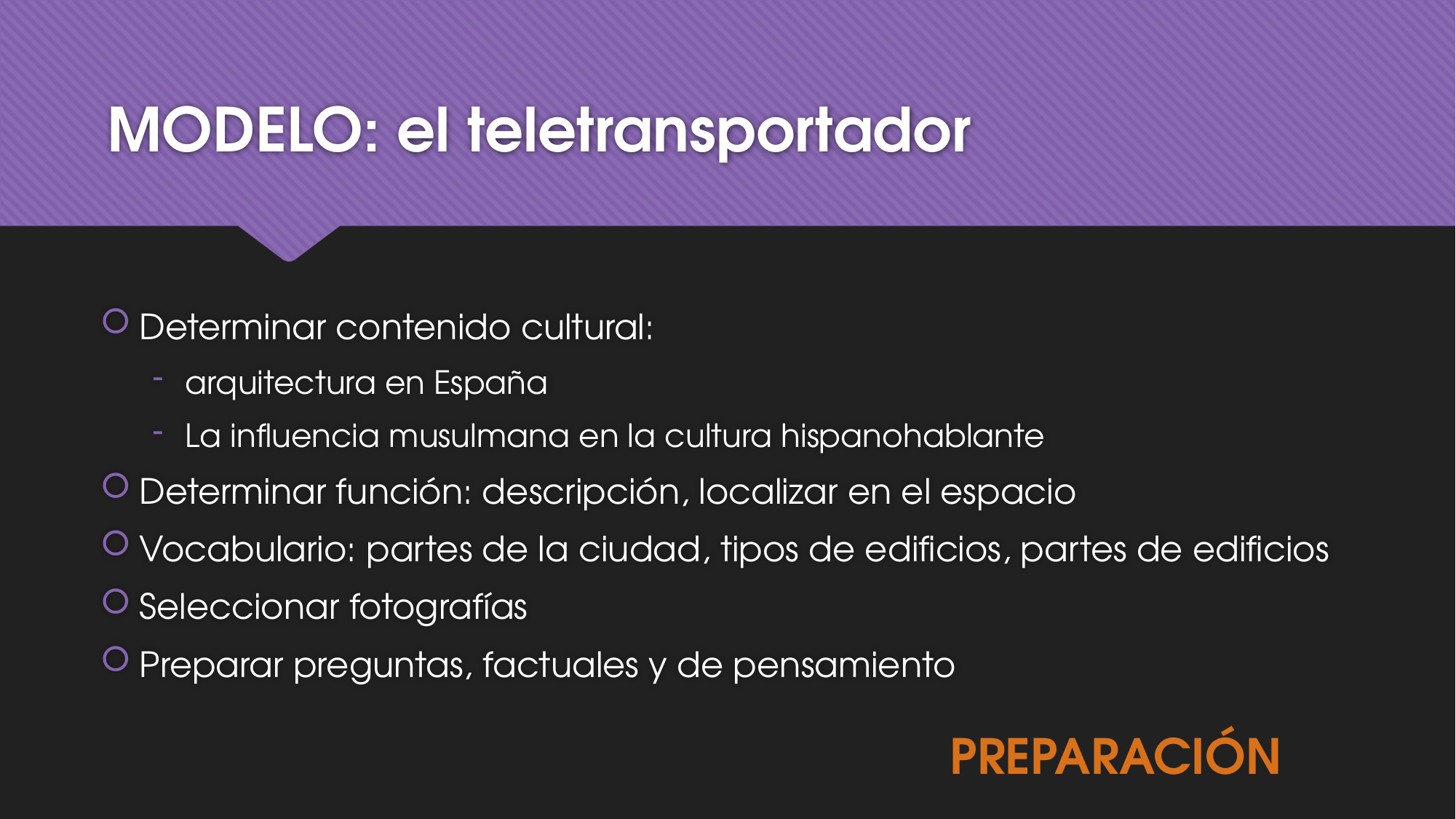

# MODELO: el teletransportador
Determinar contenido cultural:
arquitectura en España
La influencia musulmana en la cultura hispanohablante
Determinar función: descripción, localizar en el espacio
Vocabulario: partes de la ciudad, tipos de edificios, partes de edificios
Seleccionar fotografías
Preparar preguntas, factuales y de pensamiento

PREPARACIÓN